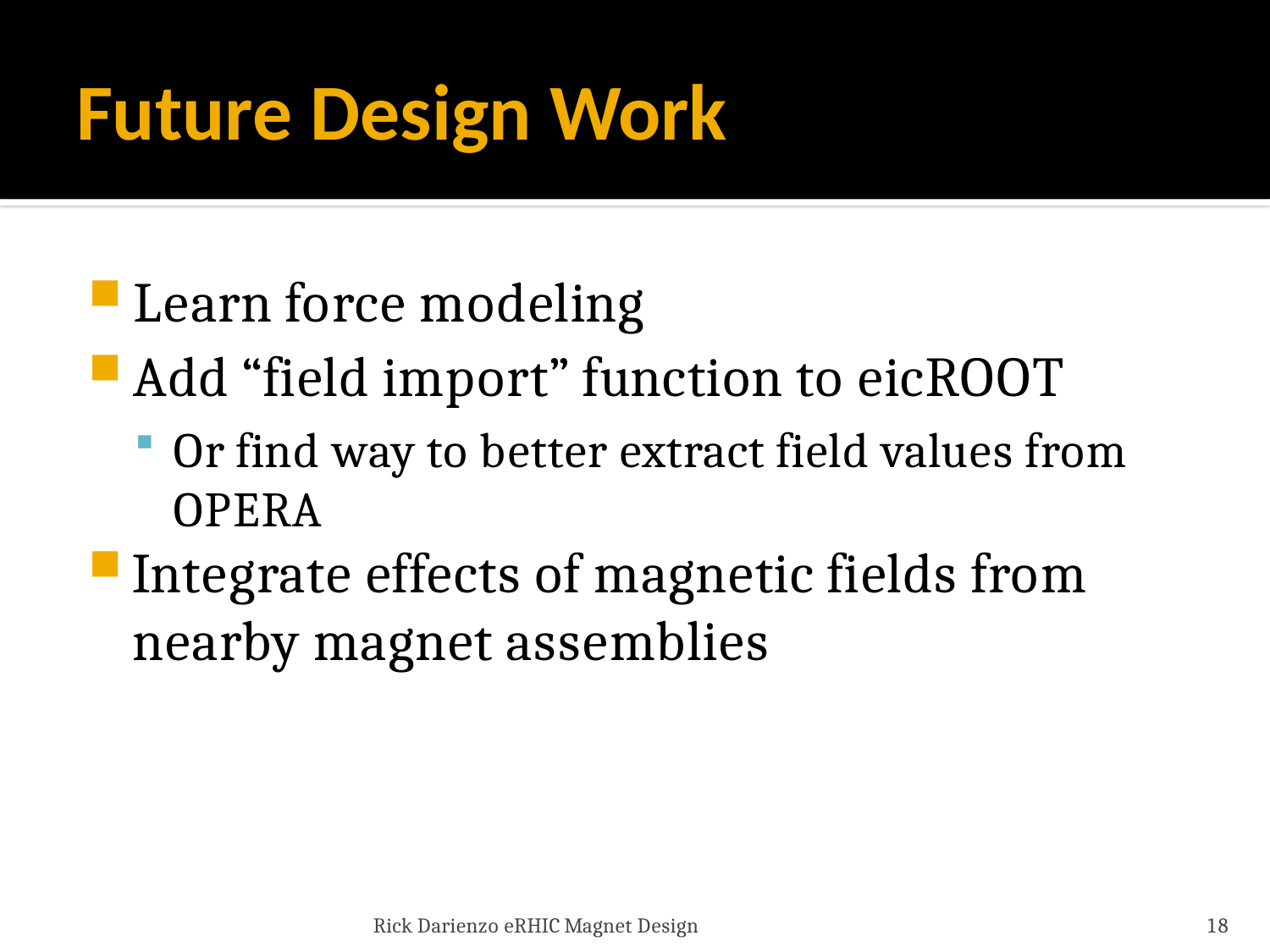

# Future Design Work
Learn force modeling
Add “field import” function to eicROOT
Or find way to better extract field values from OPERA
Integrate effects of magnetic fields from nearby magnet assemblies
Rick Darienzo eRHIC Magnet Design
18